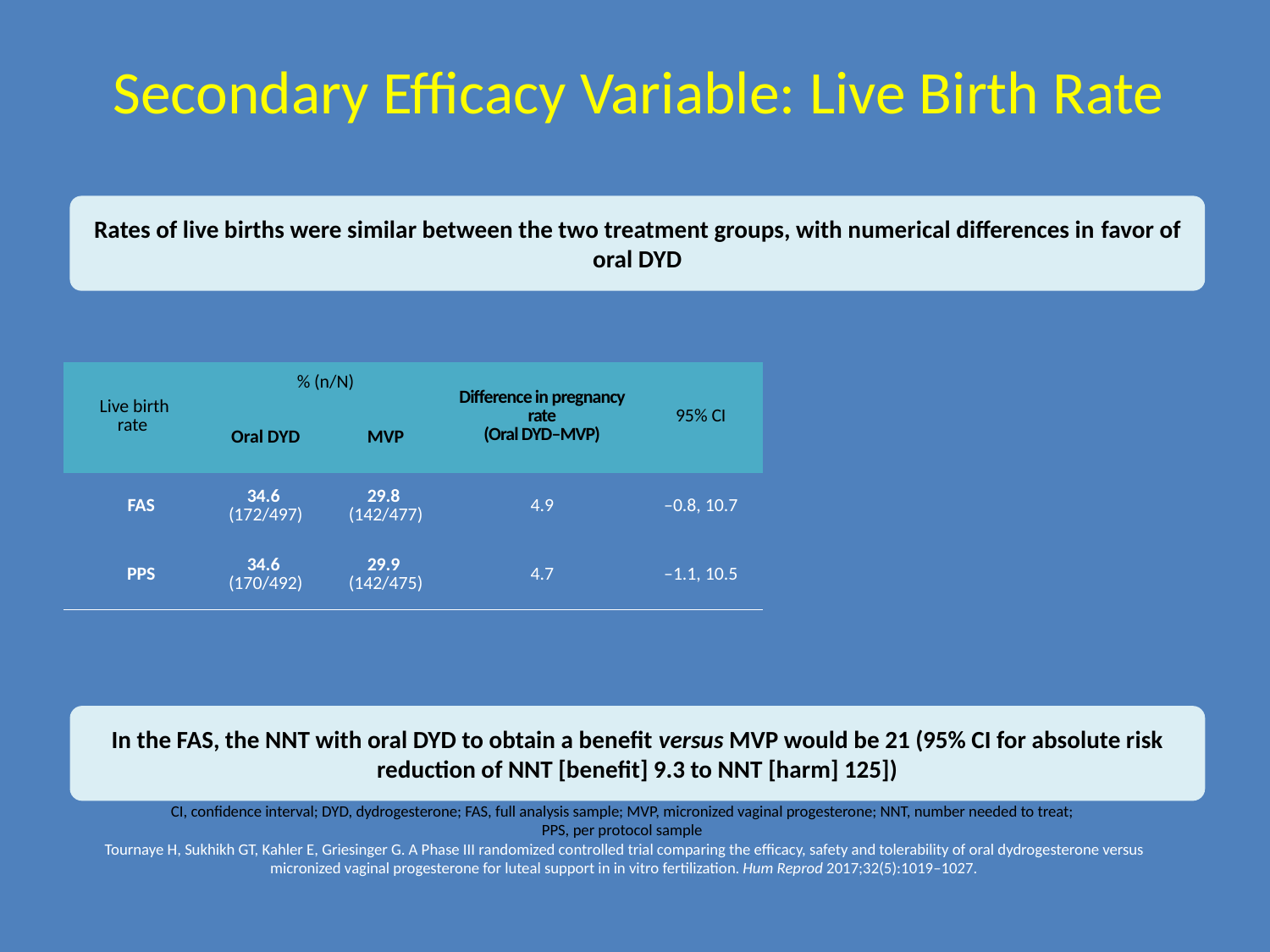

# Secondary Efficacy Variable: Live Birth Rate
Rates of live births were similar between the two treatment groups, with numerical differences in favor of oral DYD

| Live birth rate | % (n/N) |  | Difference in pregnancy rate (Oral DYD–MVP) | 95% CI |
| --- | --- | --- | --- | --- |
|  | Oral DYD | MVP |  |  |
| FAS | 34.6 (172/497) | 29.8 (142/477) | 4.9 | –0.8, 10.7 |
| PPS | 34.6 (170/492) | 29.9 (142/475) | 4.7 | –1.1, 10.5 |
In the FAS, the NNT with oral DYD to obtain a benefit versus MVP would be 21 (95% CI for absolute risk reduction of NNT [benefit] 9.3 to NNT [harm] 125])
CI, confidence interval; DYD, dydrogesterone; FAS, full analysis sample; MVP, micronized vaginal progesterone; NNT, number needed to treat;
PPS, per protocol sample
Tournaye H, Sukhikh GT, Kahler E, Griesinger G. A Phase III randomized controlled trial comparing the efficacy, safety and tolerability of oral dydrogesterone versus micronized vaginal progesterone for luteal support in in vitro fertilization. Hum Reprod 2017;32(5):1019–1027.